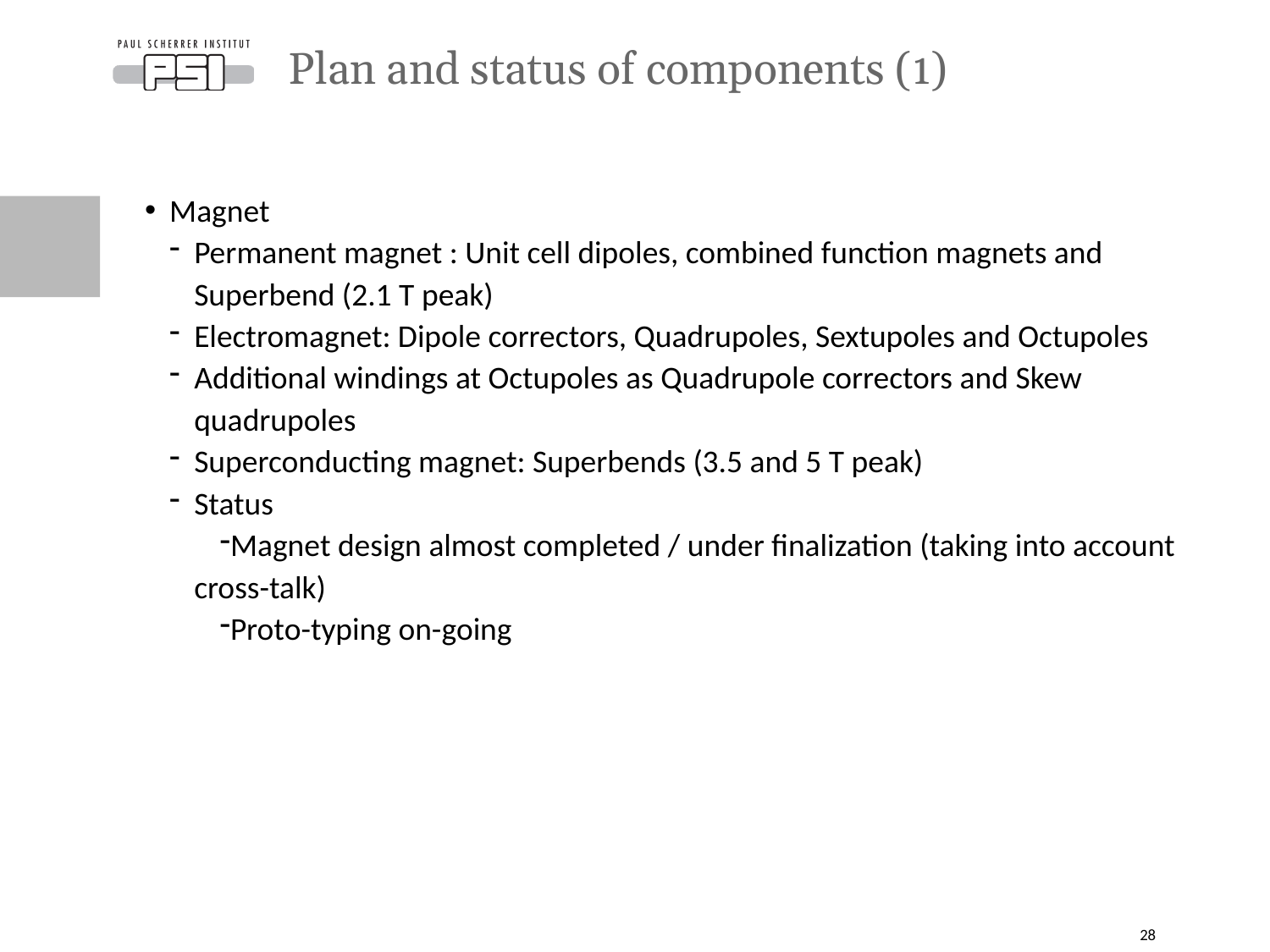

# Plan and status of components (1)
Magnet
Permanent magnet : Unit cell dipoles, combined function magnets and Superbend (2.1 T peak)
Electromagnet: Dipole correctors, Quadrupoles, Sextupoles and Octupoles
Additional windings at Octupoles as Quadrupole correctors and Skew quadrupoles
Superconducting magnet: Superbends (3.5 and 5 T peak)
Status
Magnet design almost completed / under finalization (taking into account cross-talk)
Proto-typing on-going

28